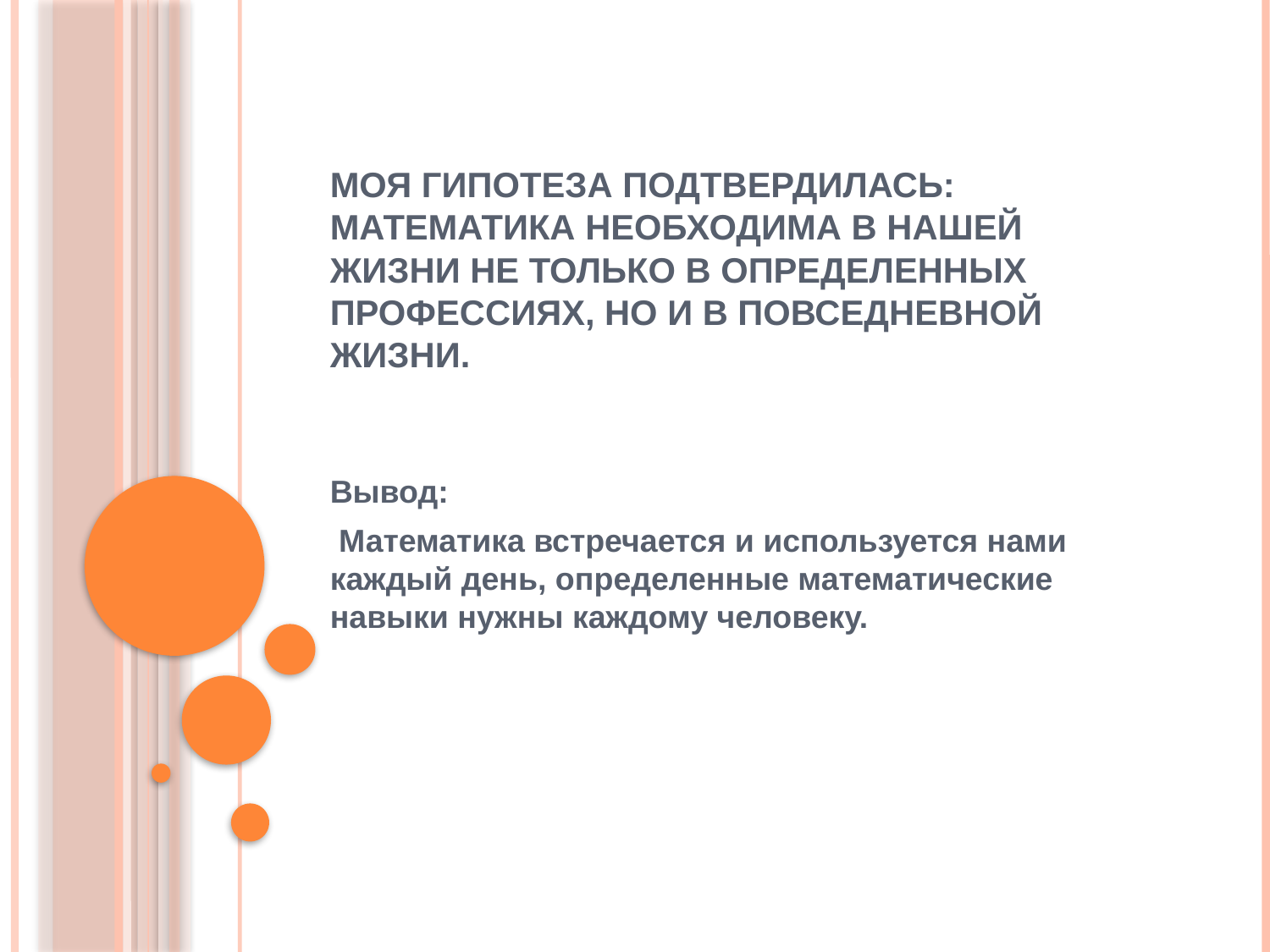

# Моя гипотеза подтвердилась: математика необходима в нашей жизни не только в определенных профессиях, но и в повседневной жизни.

Вывод:
 Математика встречается и используется нами каждый день, определенные математические навыки нужны каждому человеку.